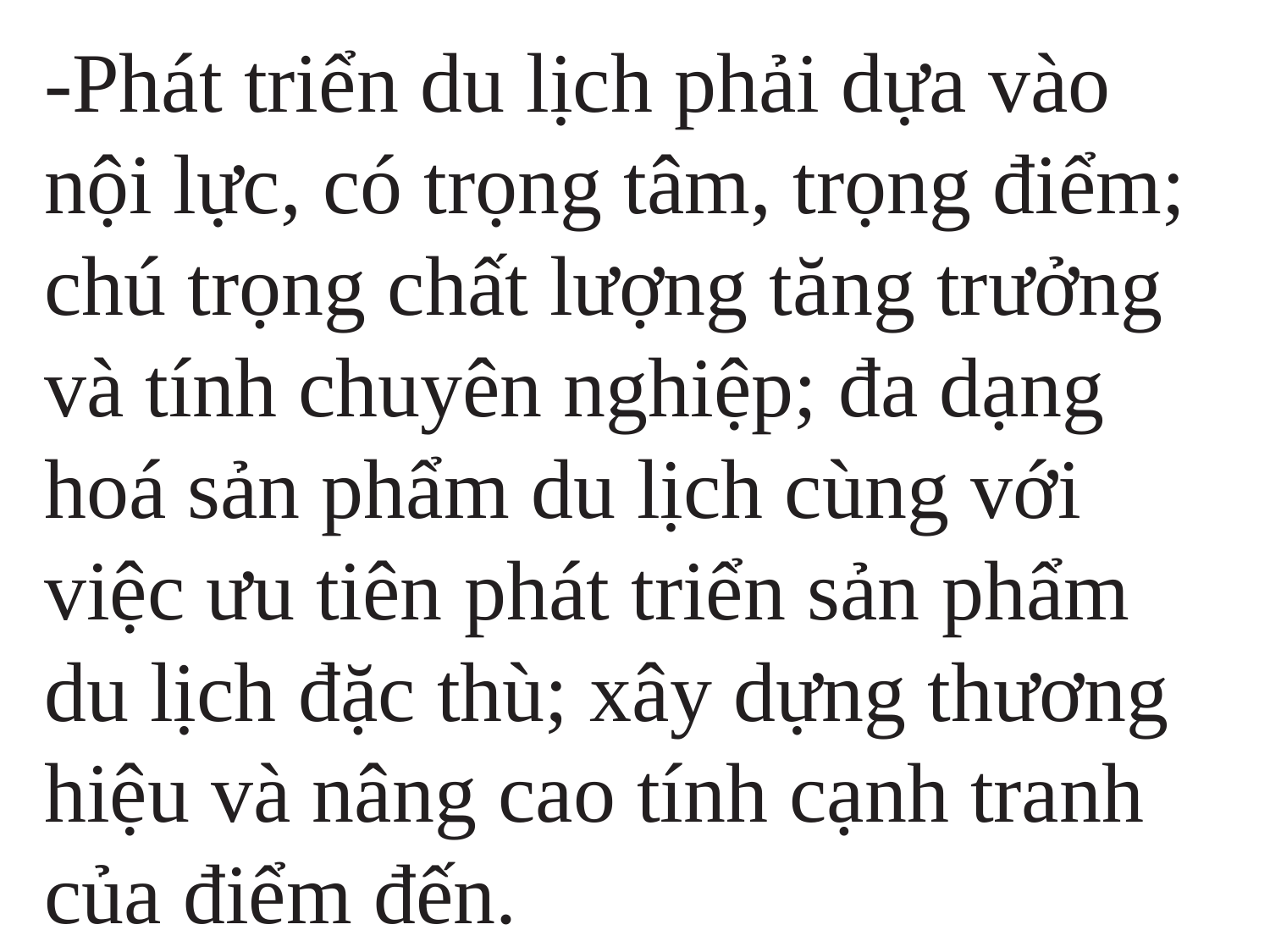

-Phát triển du lịch phải dựa vào nội lực, có trọng tâm, trọng điểm; chú trọng chất lượng tăng trưởng và tính chuyên nghiệp; đa dạng hoá sản phẩm du lịch cùng với việc ưu tiên phát triển sản phẩm du lịch đặc thù; xây dựng thương hiệu và nâng cao tính cạnh tranh của điểm đến.